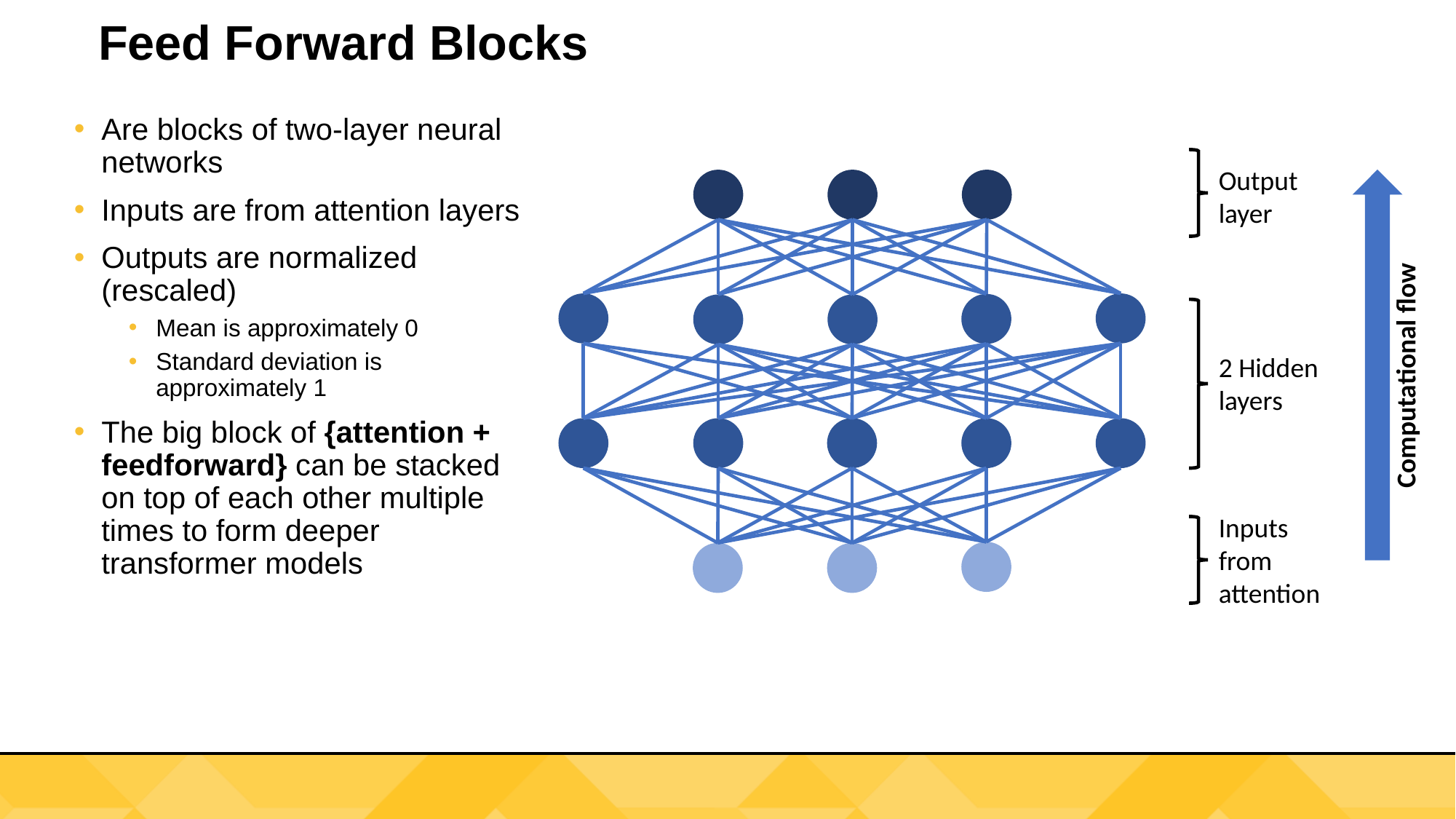

# Feed Forward Blocks
Are blocks of two-layer neural networks
Inputs are from attention layers
Outputs are normalized (rescaled)
Mean is approximately 0
Standard deviation is approximately 1
The big block of {attention + feedforward} can be stacked on top of each other multiple times to form deeper transformer models

Output layer

2 Hidden layers
Computational flow

Inputs from attention